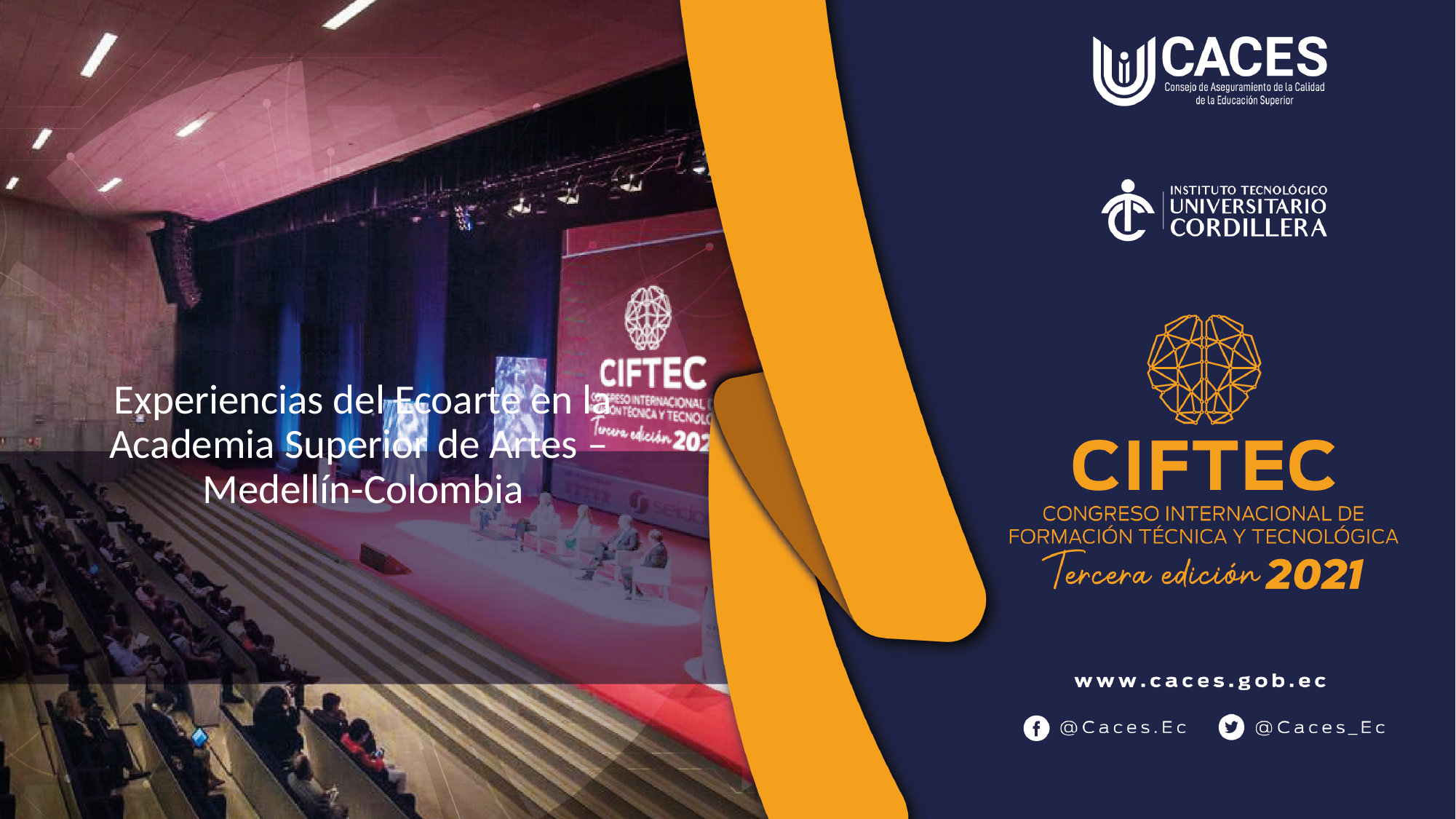

# Experiencias del Ecoarte en la Academia Superior de Artes – Medellín-Colombia